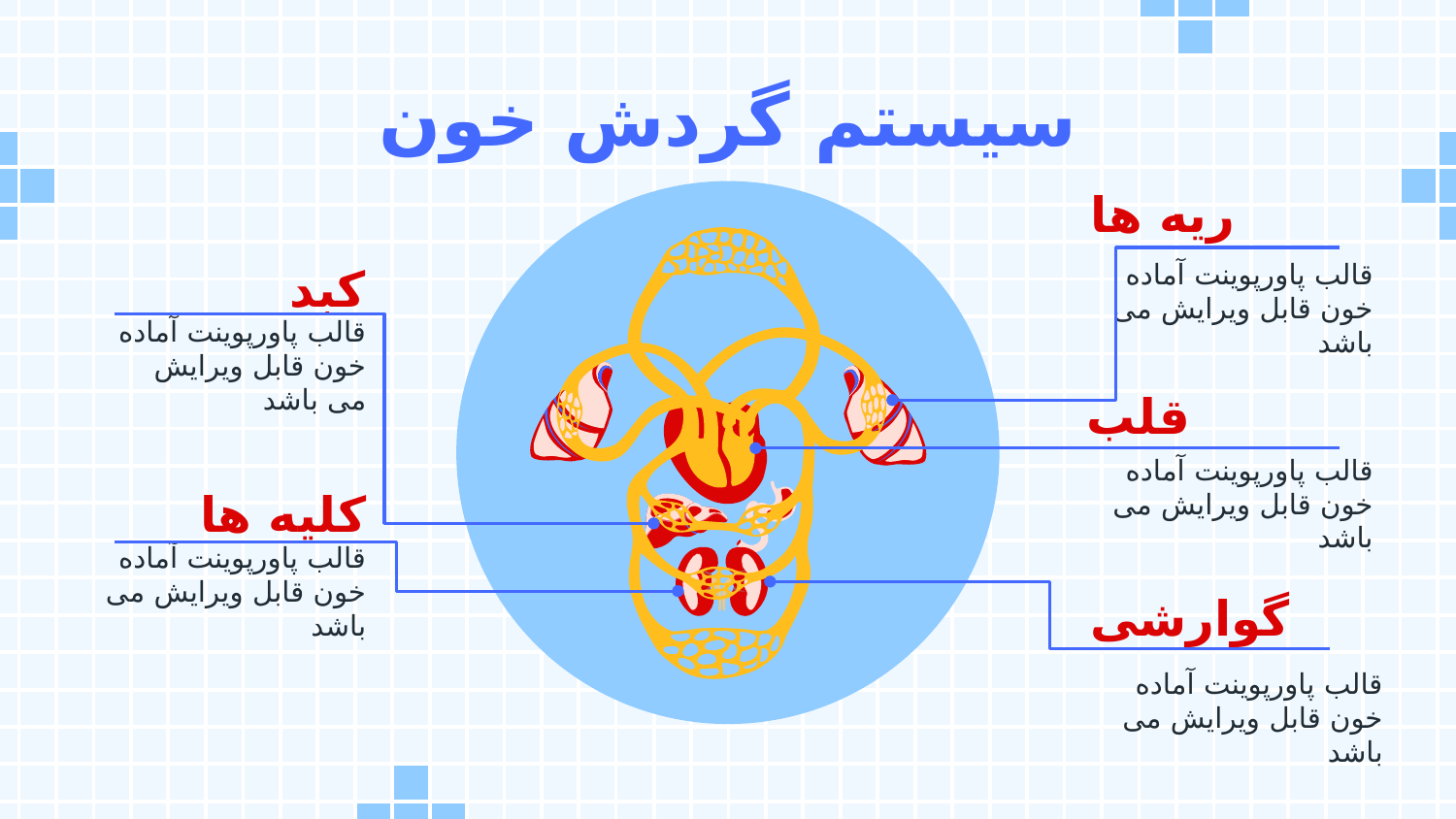

# سیستم گردش خون
ریه ها

کبد
قالب پاورپوینت آماده خون قابل ویرایش می باشد

قالب پاورپوینت آماده خون قابل ویرایش می باشد

قلب

قالب پاورپوینت آماده خون قابل ویرایش می باشد
کلیه ها

قالب پاورپوینت آماده خون قابل ویرایش می باشد

گوارشی

قالب پاورپوینت آماده خون قابل ویرایش می باشد